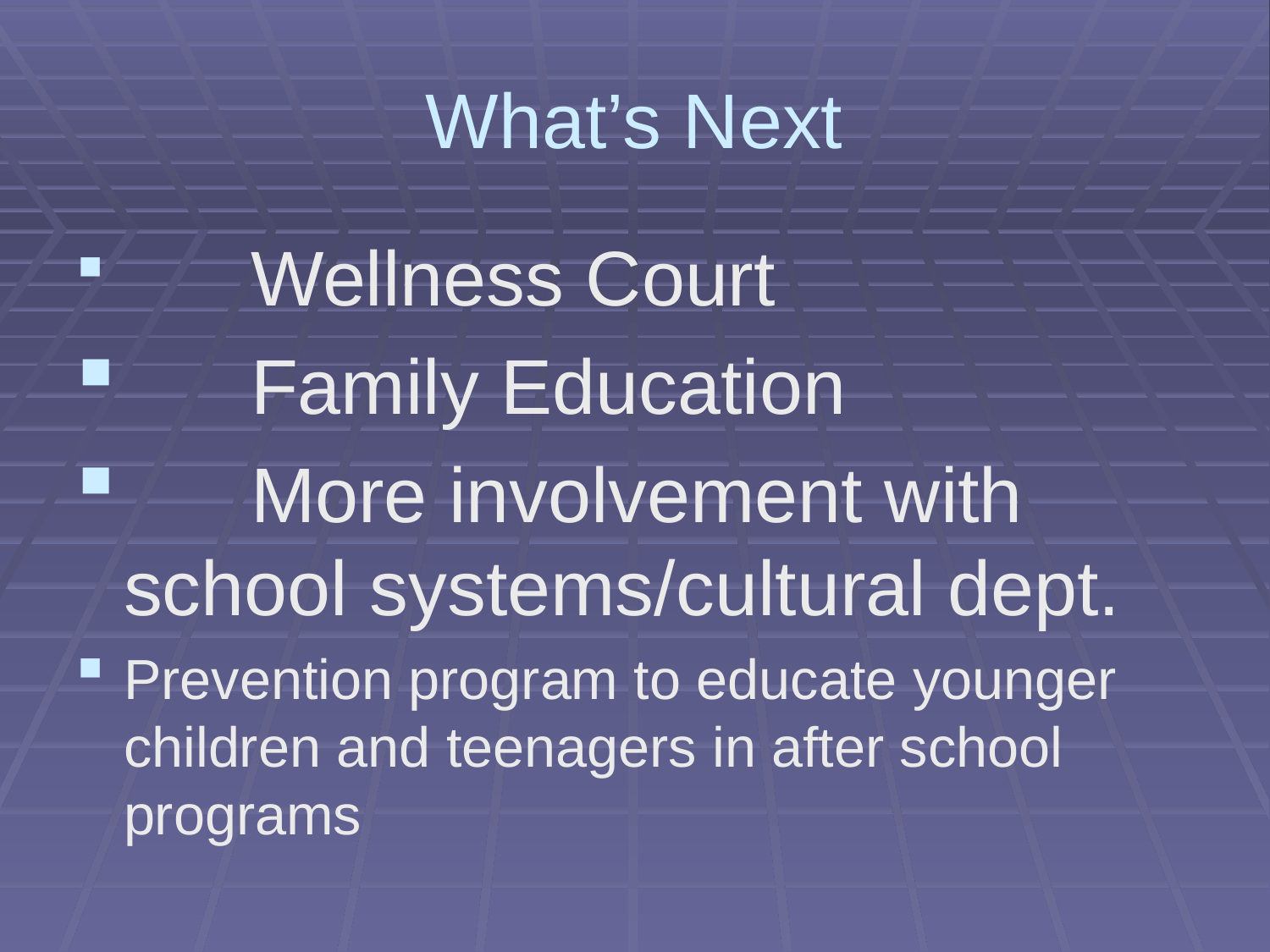

# What’s Next
	Wellness Court
	Family Education
	More involvement with school systems/cultural dept.
Prevention program to educate younger children and teenagers in after school programs